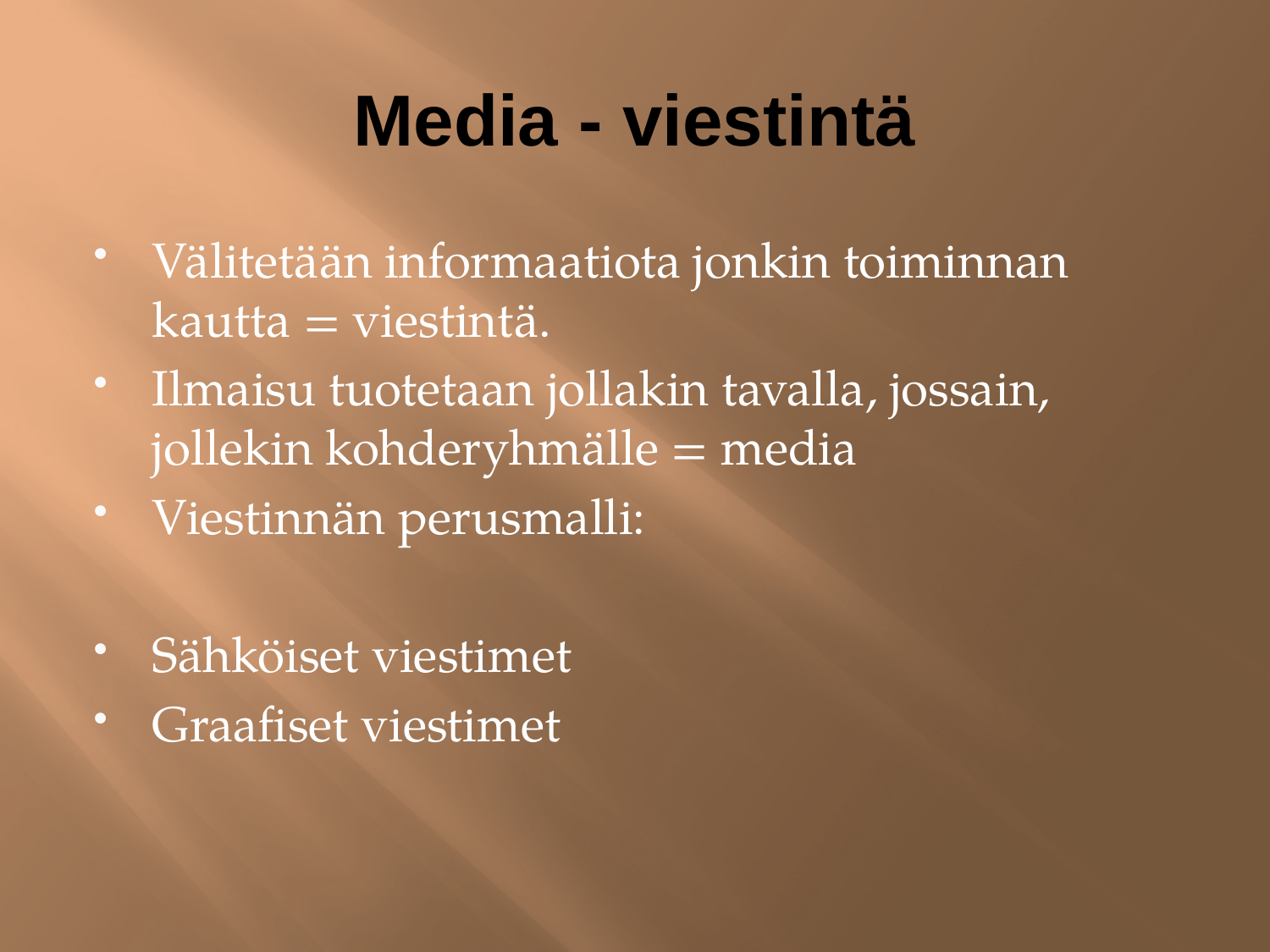

# Media - viestintä
Välitetään informaatiota jonkin toiminnan kautta = viestintä.
Ilmaisu tuotetaan jollakin tavalla, jossain, jollekin kohderyhmälle = media
Viestinnän perusmalli:

Sähköiset viestimet
Graafiset viestimet